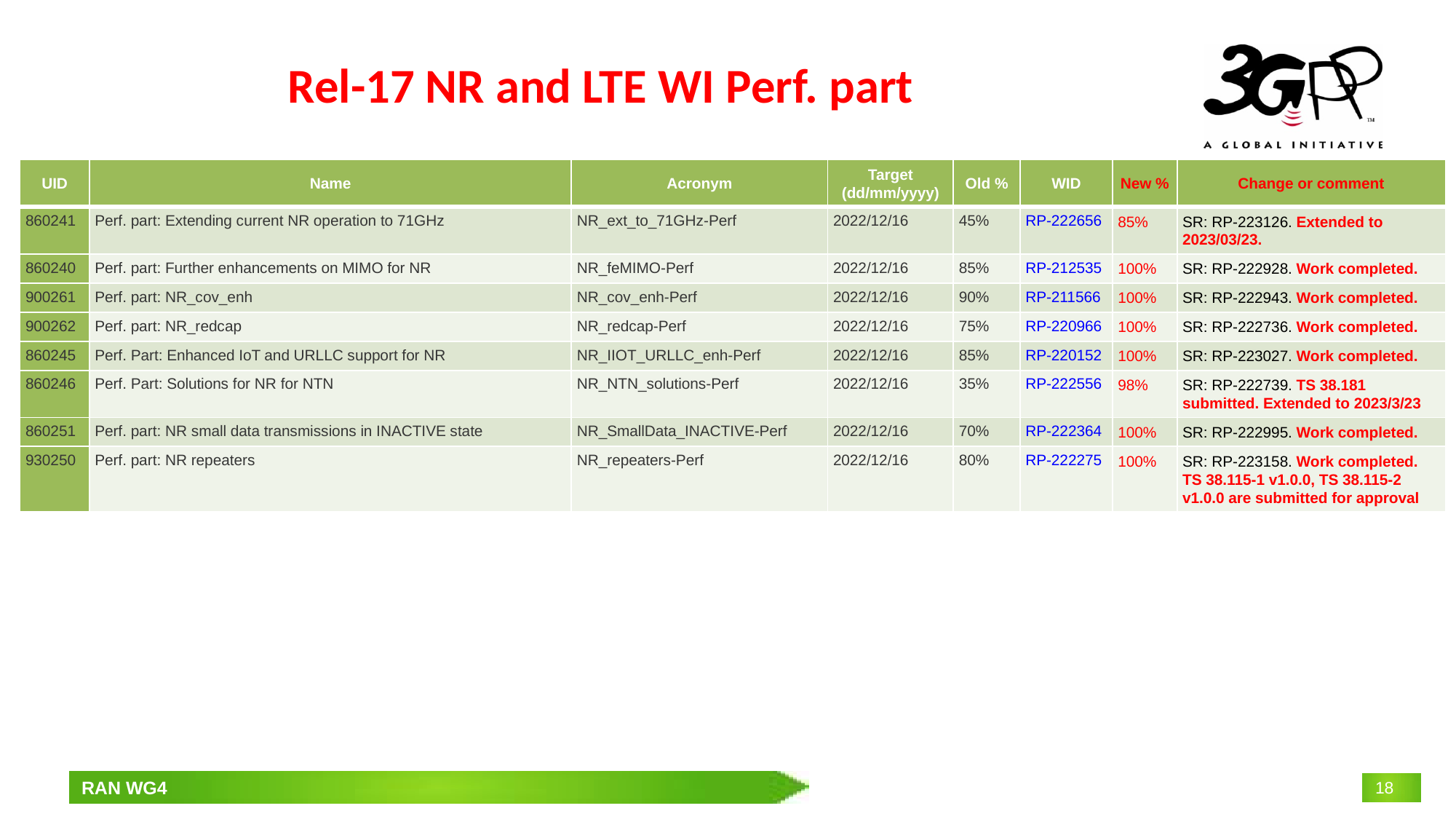

# Rel-17 NR and LTE WI Perf. part
| UID | Name | Acronym | Target (dd/mm/yyyy) | Old % | WID | New % | Change or comment |
| --- | --- | --- | --- | --- | --- | --- | --- |
| 860241 | Perf. part: Extending current NR operation to 71GHz | NR\_ext\_to\_71GHz-Perf | 2022/12/16 | 45% | RP-222656 | 85% | SR: RP‑223126. Extended to 2023/03/23. |
| 860240 | Perf. part: Further enhancements on MIMO for NR | NR\_feMIMO-Perf | 2022/12/16 | 85% | RP-212535 | 100% | SR: RP‑222928. Work completed. |
| 900261 | Perf. part: NR\_cov\_enh | NR\_cov\_enh-Perf | 2022/12/16 | 90% | RP-211566 | 100% | SR: RP‑222943. Work completed. |
| 900262 | Perf. part: NR\_redcap | NR\_redcap-Perf | 2022/12/16 | 75% | RP-220966 | 100% | SR: RP‑222736. Work completed. |
| 860245 | Perf. Part: Enhanced IoT and URLLC support for NR | NR\_IIOT\_URLLC\_enh-Perf | 2022/12/16 | 85% | RP-220152 | 100% | SR: RP‑223027. Work completed. |
| 860246 | Perf. Part: Solutions for NR for NTN | NR\_NTN\_solutions-Perf | 2022/12/16 | 35% | RP-222556 | 98% | SR: RP‑222739. TS 38.181 submitted. Extended to 2023/3/23 |
| 860251 | Perf. part: NR small data transmissions in INACTIVE state | NR\_SmallData\_INACTIVE-Perf | 2022/12/16 | 70% | RP-222364 | 100% | SR: RP‑222995. Work completed. |
| 930250 | Perf. part: NR repeaters | NR\_repeaters-Perf | 2022/12/16 | 80% | RP-222275 | 100% | SR: RP‑223158. Work completed. TS 38.115-1 v1.0.0, TS 38.115-2 v1.0.0 are submitted for approval |